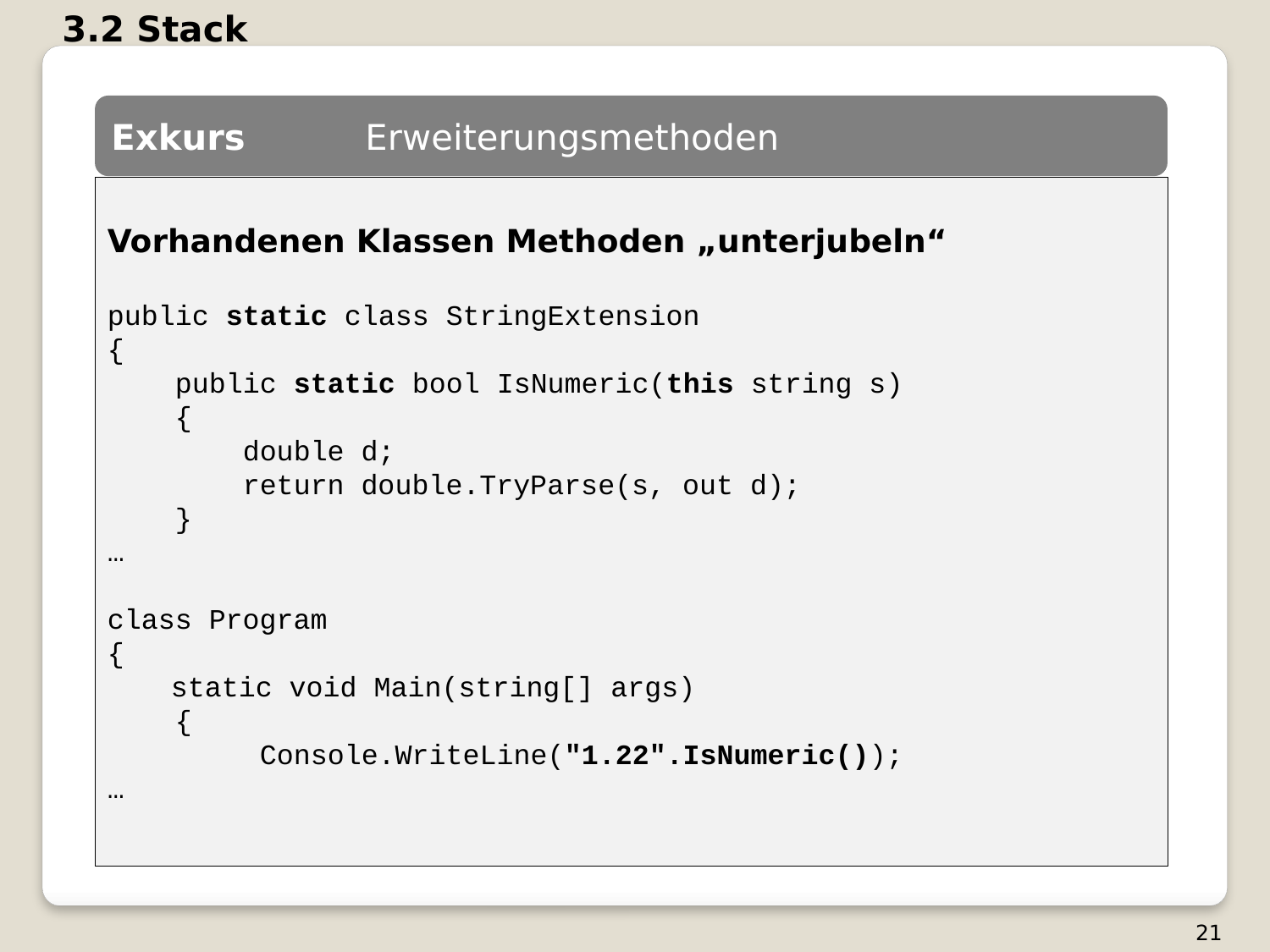

3.2 Stack
Exkurs 	Erweiterungsmethoden

Vorhandenen Klassen Methoden „unterjubeln“

public static class StringExtension
{
    public static bool IsNumeric(this string s)
    {
        double d;
        return double.TryParse(s, out d);
    }
…

class Program
{
static void Main(string[] args)
    {
         Console.WriteLine("1.22".IsNumeric());
…